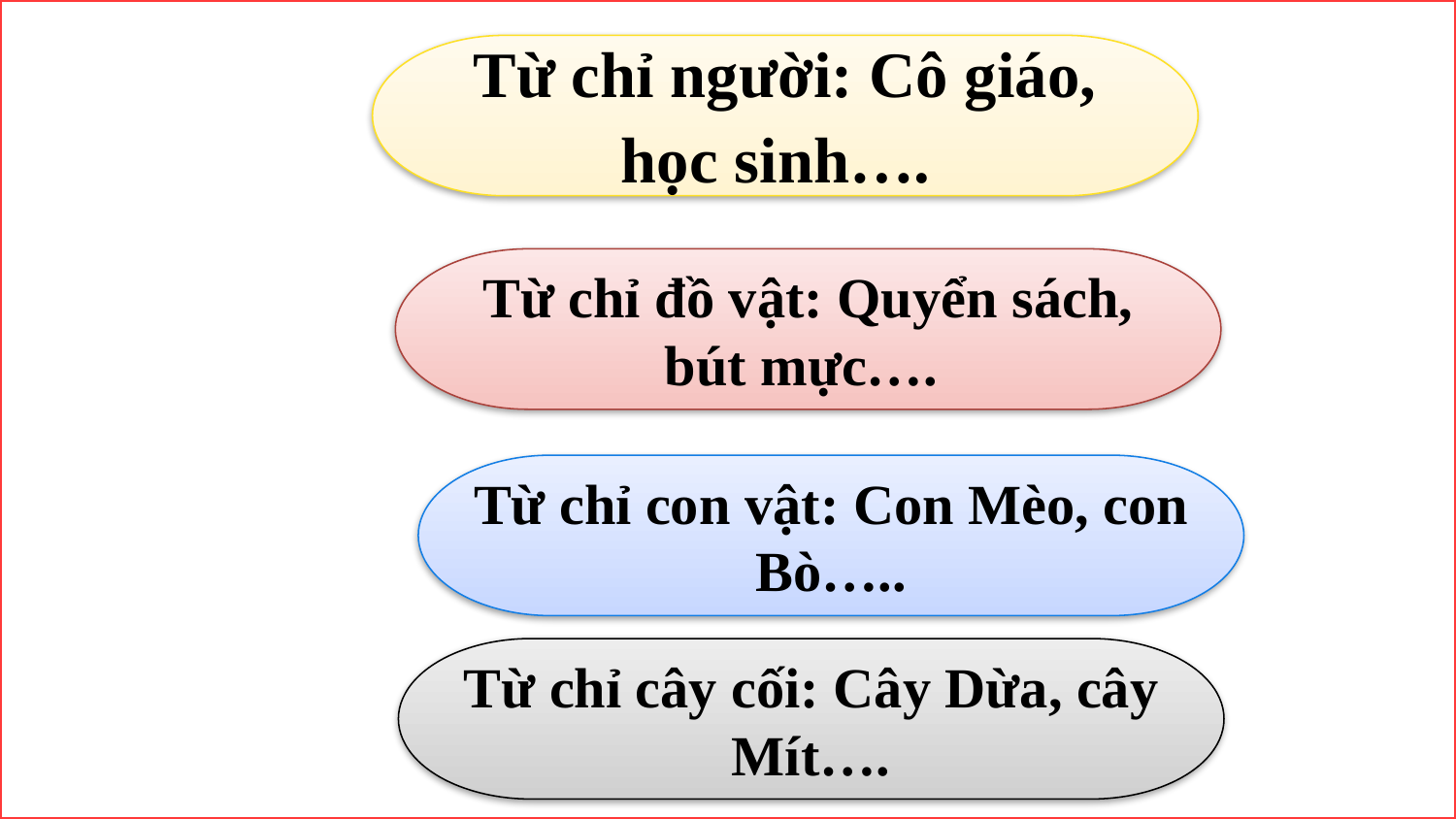

#
Từ chỉ người: Cô giáo, học sinh….

Từ chỉ đồ vật: Quyển sách, bút mực….
Từ chỉ con vật: Con Mèo, con Bò…..
Từ chỉ cây cối: Cây Dừa, cây Mít….